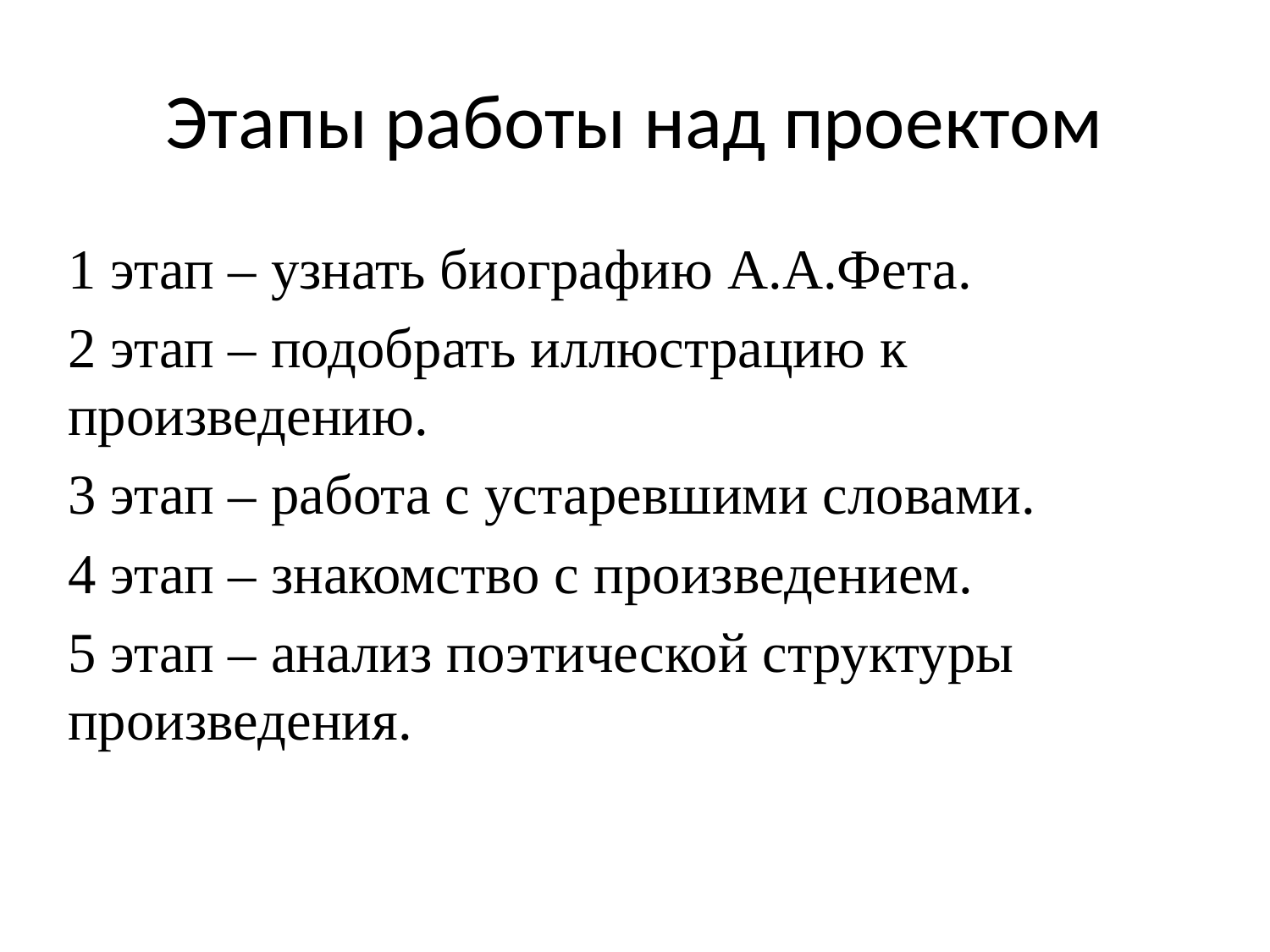

# Этапы работы над проектом
1 этап – узнать биографию А.А.Фета.
2 этап – подобрать иллюстрацию к произведению.
3 этап – работа с устаревшими словами.
4 этап – знакомство с произведением.
5 этап – анализ поэтической структуры произведения.